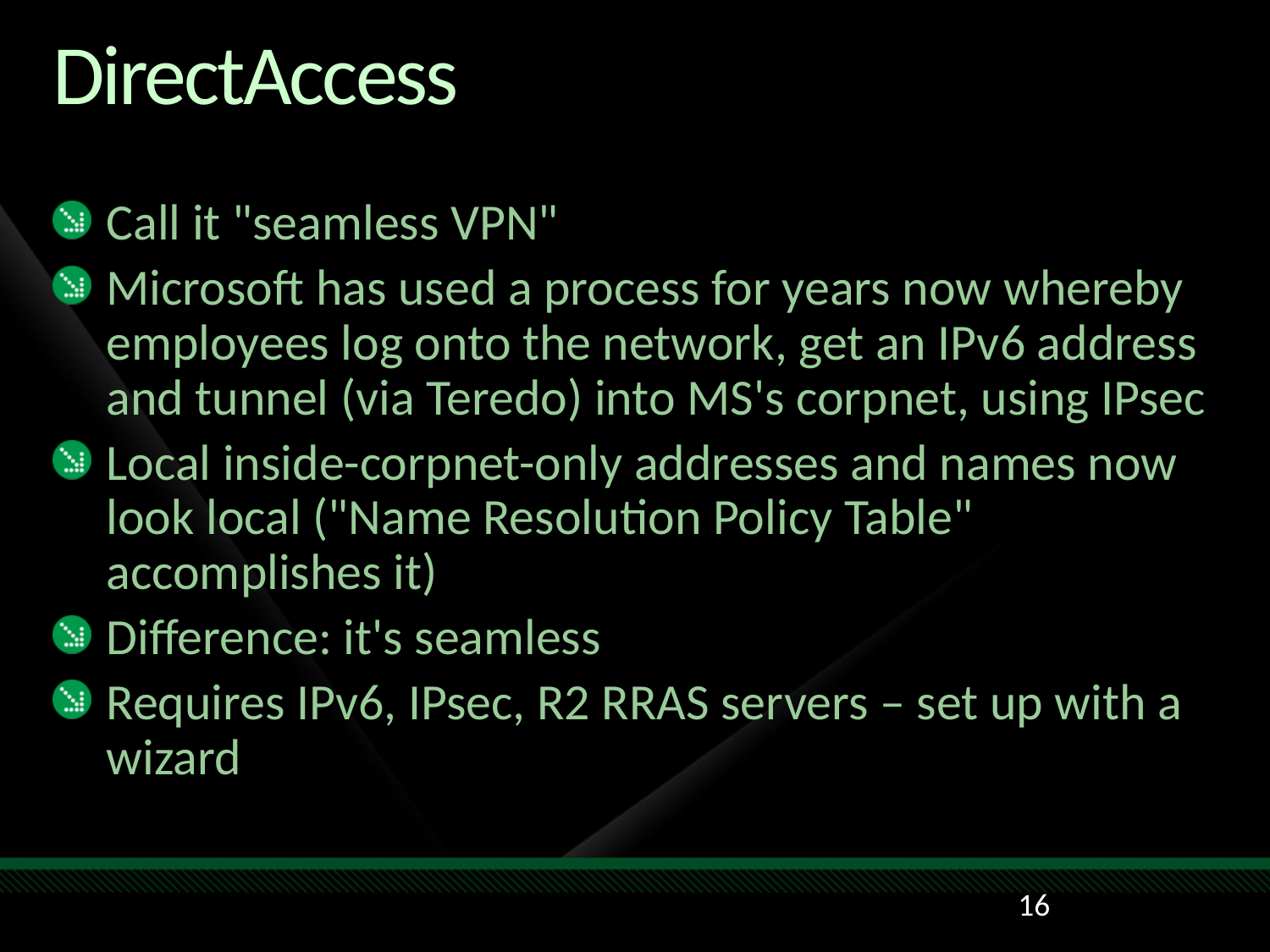

# DirectAccess
Call it "seamless VPN"
Microsoft has used a process for years now whereby employees log onto the network, get an IPv6 address and tunnel (via Teredo) into MS's corpnet, using IPsec
Local inside-corpnet-only addresses and names now look local ("Name Resolution Policy Table" accomplishes it)
Difference: it's seamless
Requires IPv6, IPsec, R2 RRAS servers – set up with a wizard
16